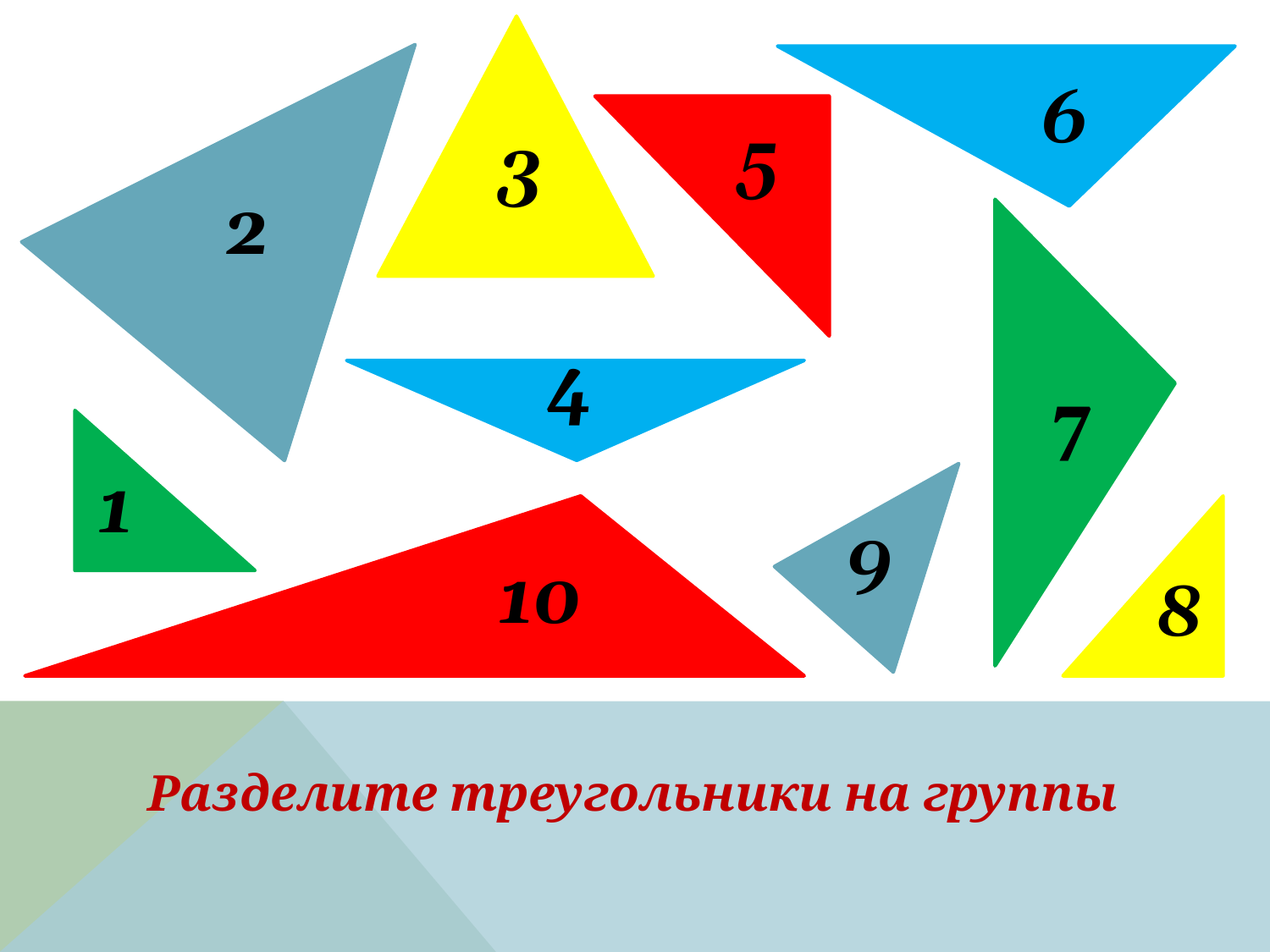

6

5
3
2
4

7

1

9
10
8
Разделите треугольники на группы